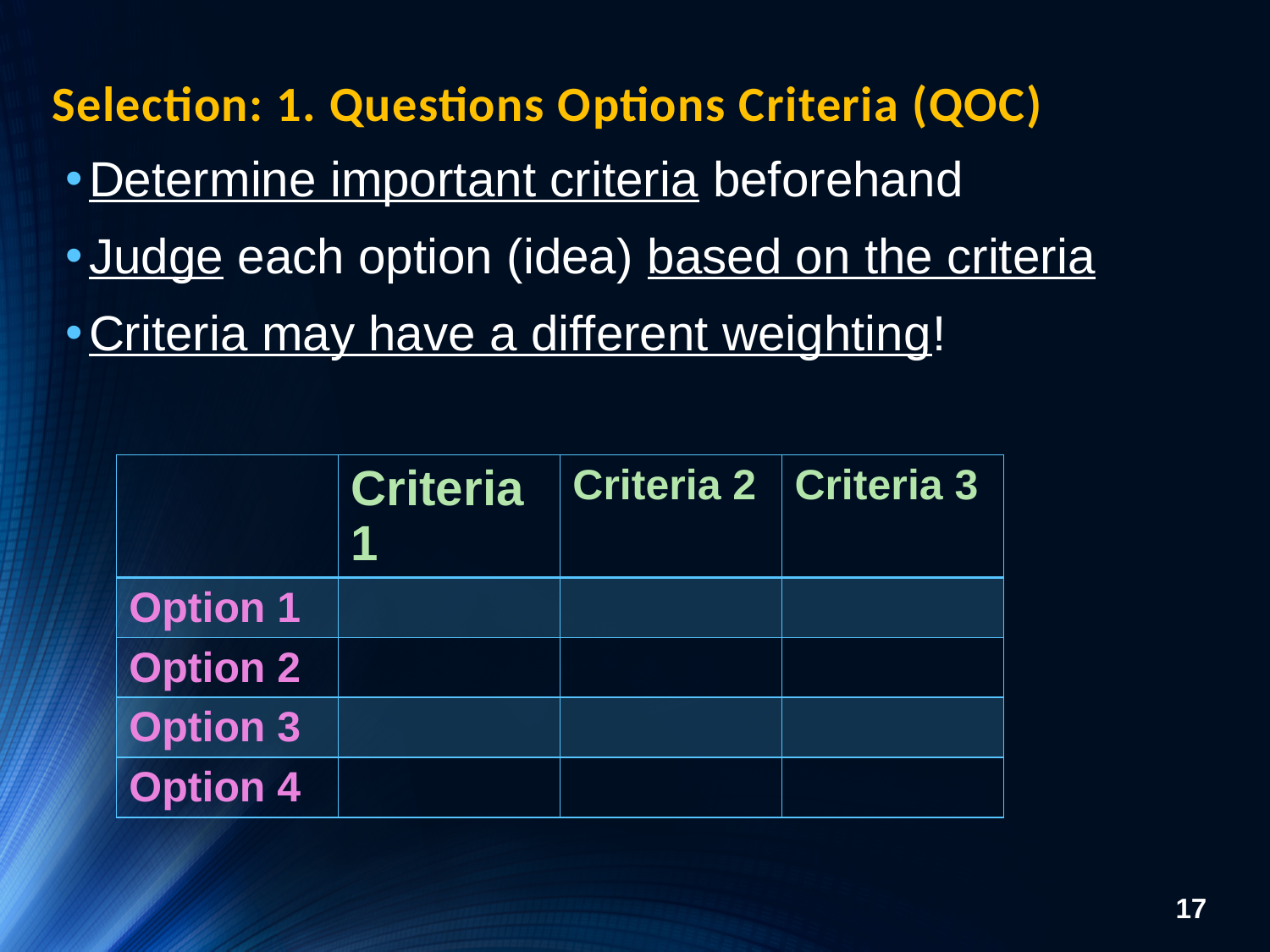

Selection: 1. Questions Options Criteria (QOC)
Determine important criteria beforehand
Judge each option (idea) based on the criteria
Criteria may have a different weighting!

|  | Criteria 1 | Criteria 2 | Criteria 3 |
| --- | --- | --- | --- |
| Option 1 |  |  |  |
| Option 2 |  |  |  |
| Option 3 |  |  |  |
| Option 4 |  |  |  |
17